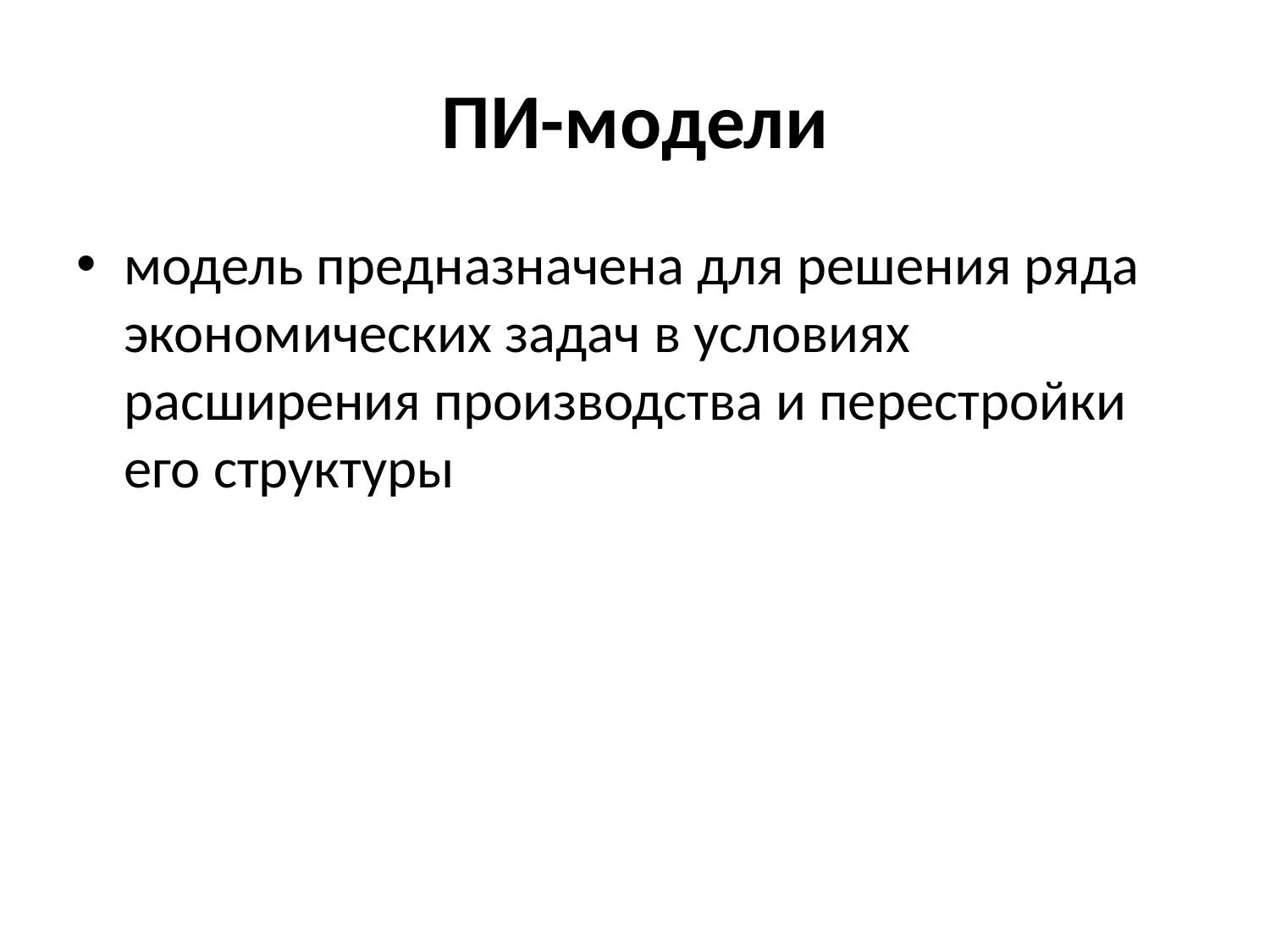

# ПИ-модели
модель предназначена для решения ряда экономических задач в условиях расширения производства и перестройки его структуры